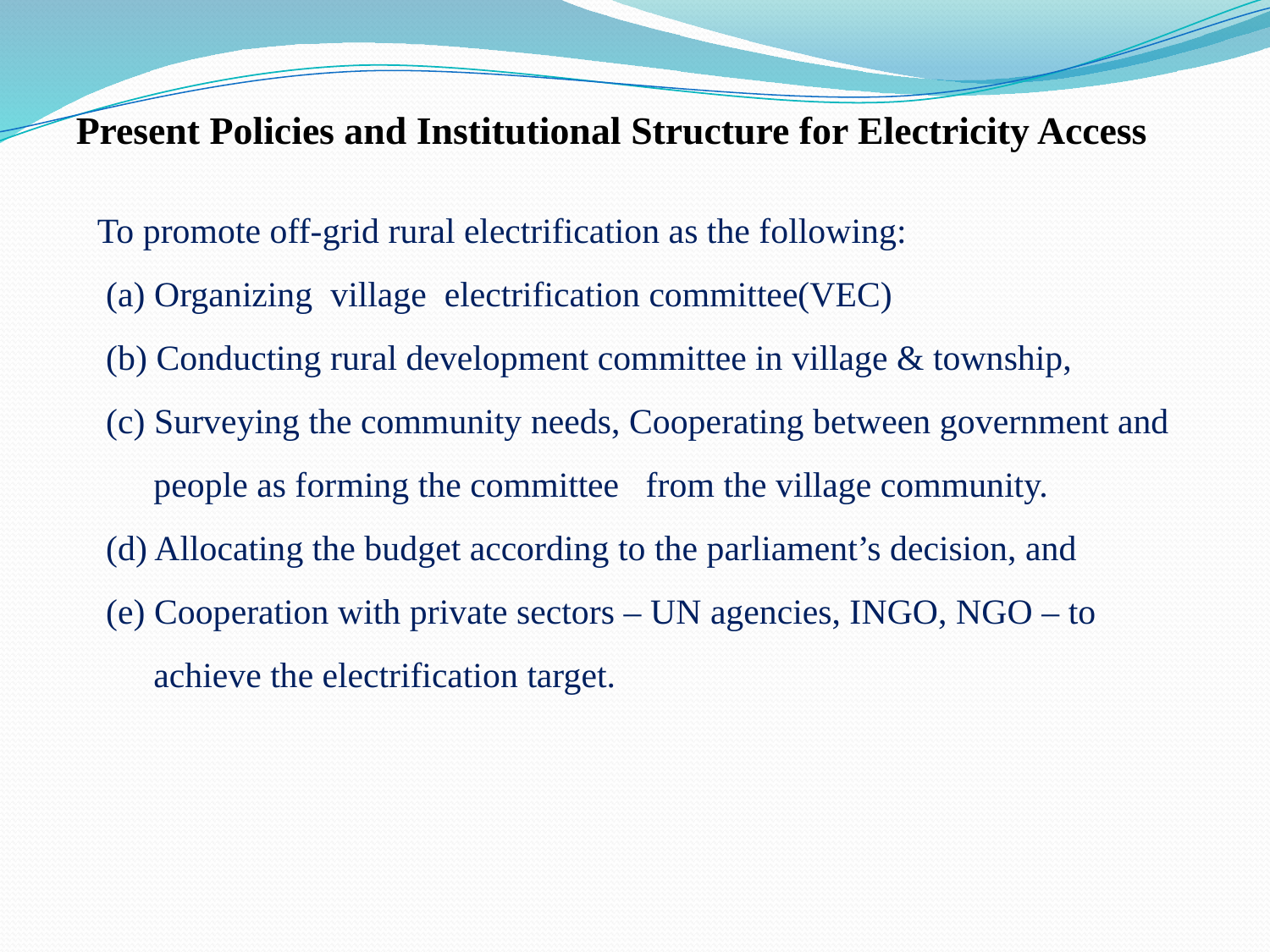

Present Policies and Institutional Structure for Electricity Access
To promote off-grid rural electrification as the following:
 (a) Organizing  village  electrification committee(VEC)
 (b) Conducting rural development committee in village & township,
 (c) Surveying the community needs, Cooperating between government and people as forming the committee   from the village community.
 (d) Allocating the budget according to the parliament’s decision, and
 (e) Cooperation with private sectors – UN agencies, INGO, NGO – to achieve the electrification target.